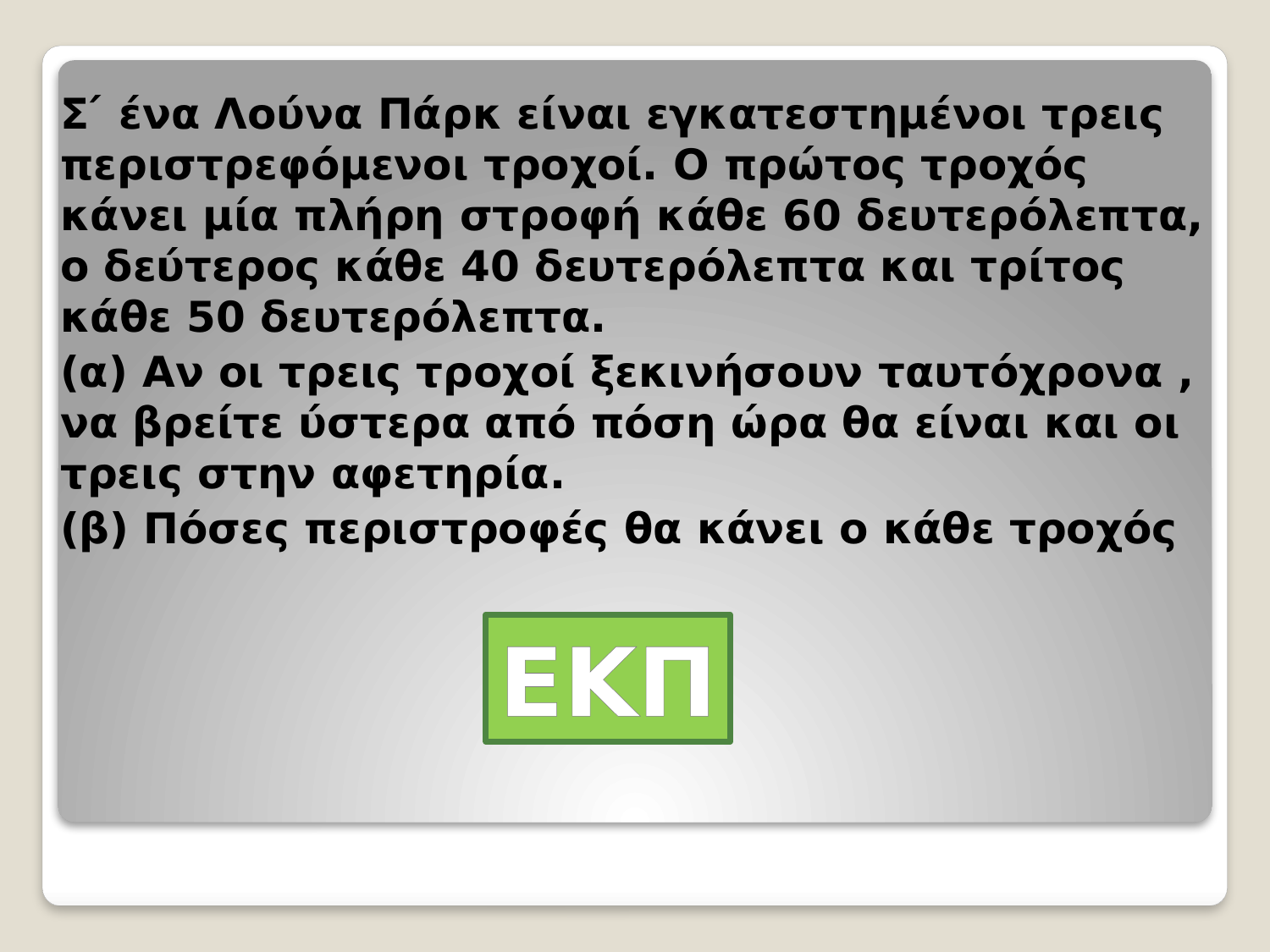

Σ ́ ένα Λούνα Πάρκ είναι εγκατεστημένοι τρεις περιστρεφόμενοι τροχοί. Ο πρώτος τροχός κάνει μία πλήρη στροφή κάθε 60 δευτερόλεπτα, ο δεύτερος κάθε 40 δευτερόλεπτα και τρίτος κάθε 50 δευτερόλεπτα.
(α) Αν οι τρεις τροχοί ξεκινήσουν ταυτόχρονα , να βρείτε ύστερα από πόση ώρα θα είναι και οι τρεις στην αφετηρία.
(β) Πόσες περιστροφές θα κάνει ο κάθε τροχός

ΕΚΠ